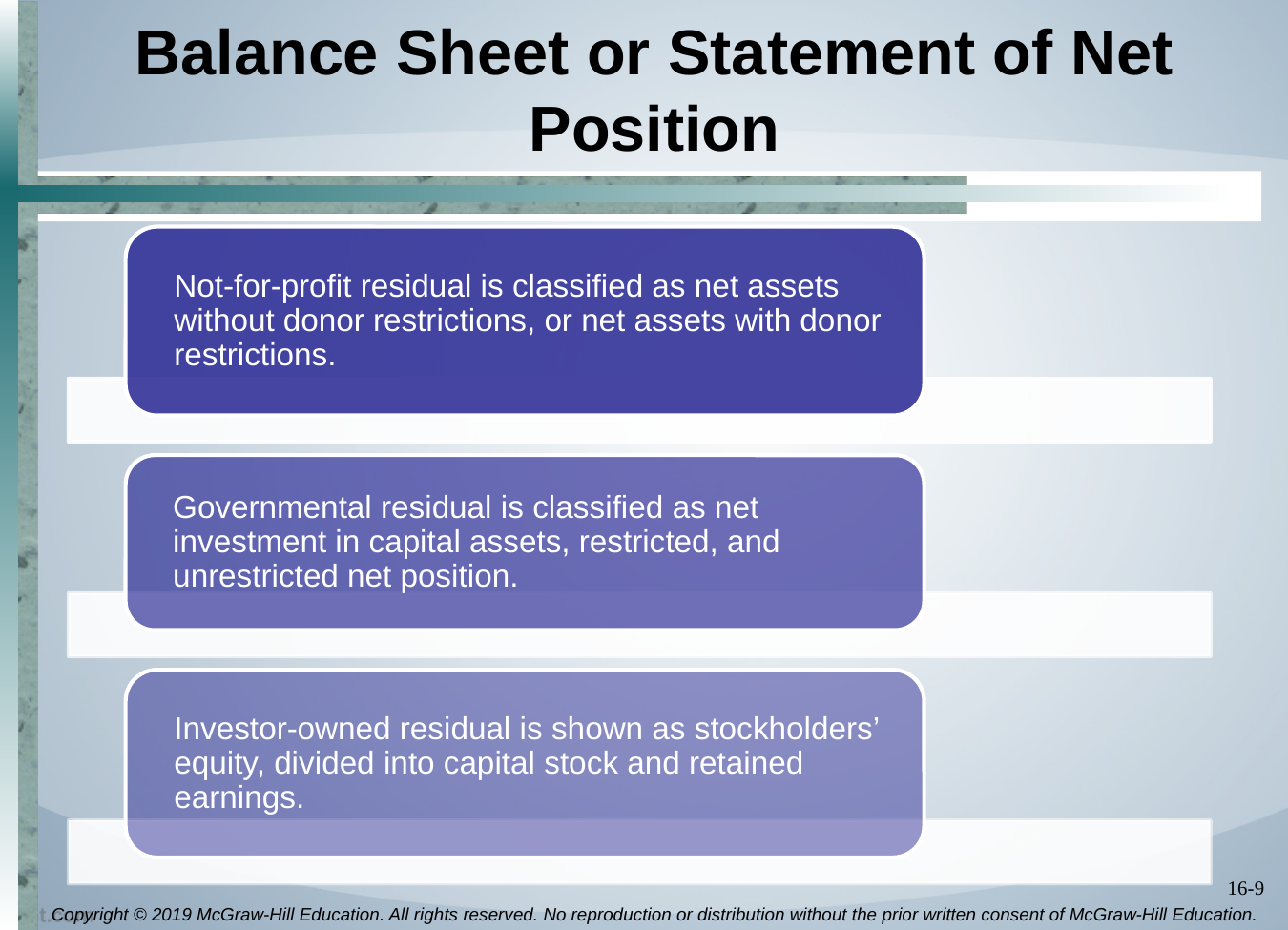

# Balance Sheet or Statement of Net Position
Not-for-profit residual is classified as net assets without donor restrictions, or net assets with donor restrictions.
Governmental residual is classified as net investment in capital assets, restricted, and unrestricted net position.
Investor-owned residual is shown as stockholders’ equity, divided into capital stock and retained earnings.